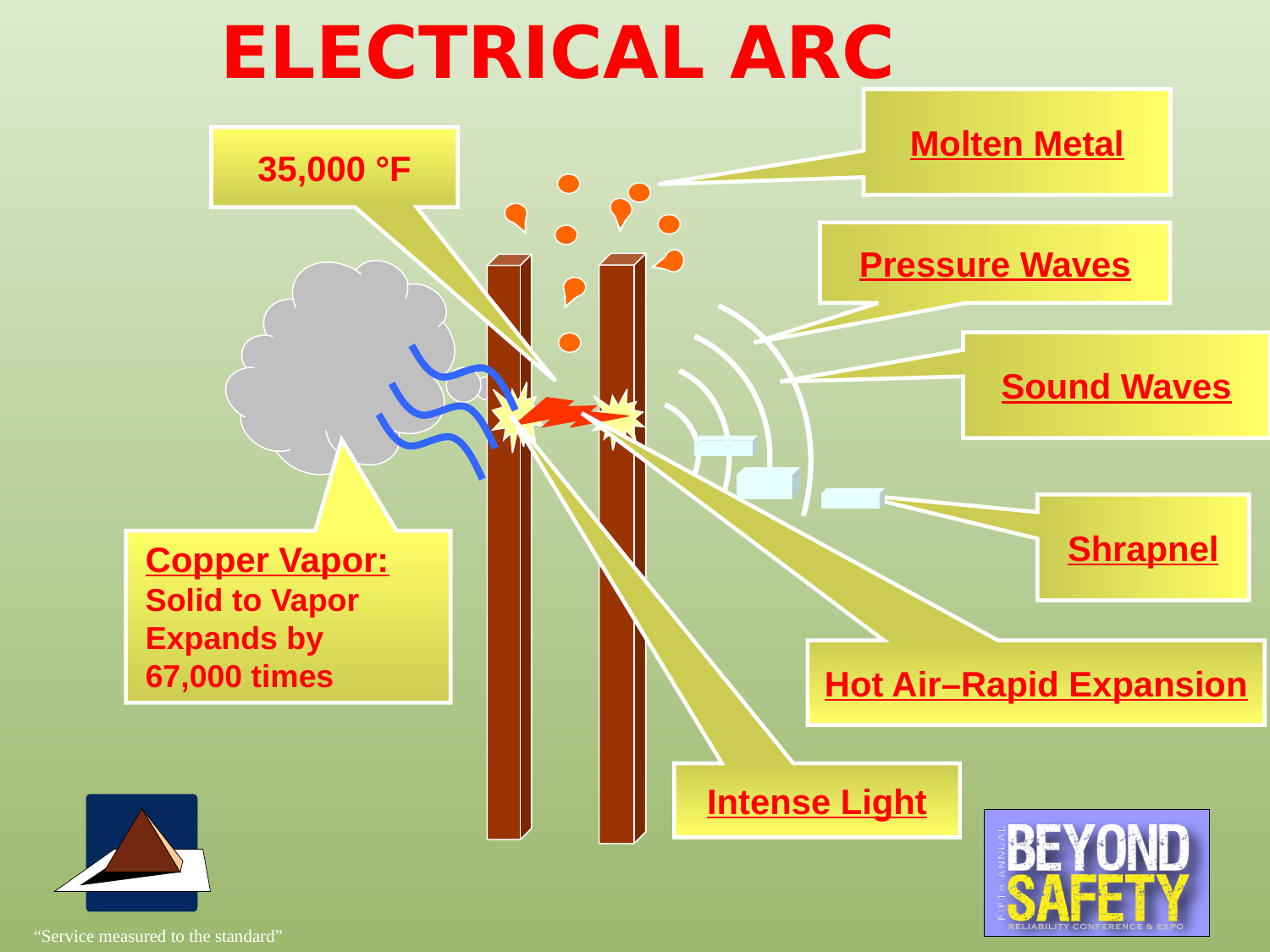

ELECTRICAL ARC
Molten Metal
35,000 °F

Pressure Waves

Sound Waves

Shrapnel
Copper Vapor:
Solid to Vapor
Expands by
67,000 times

Hot Air–Rapid Expansion
Intense Light